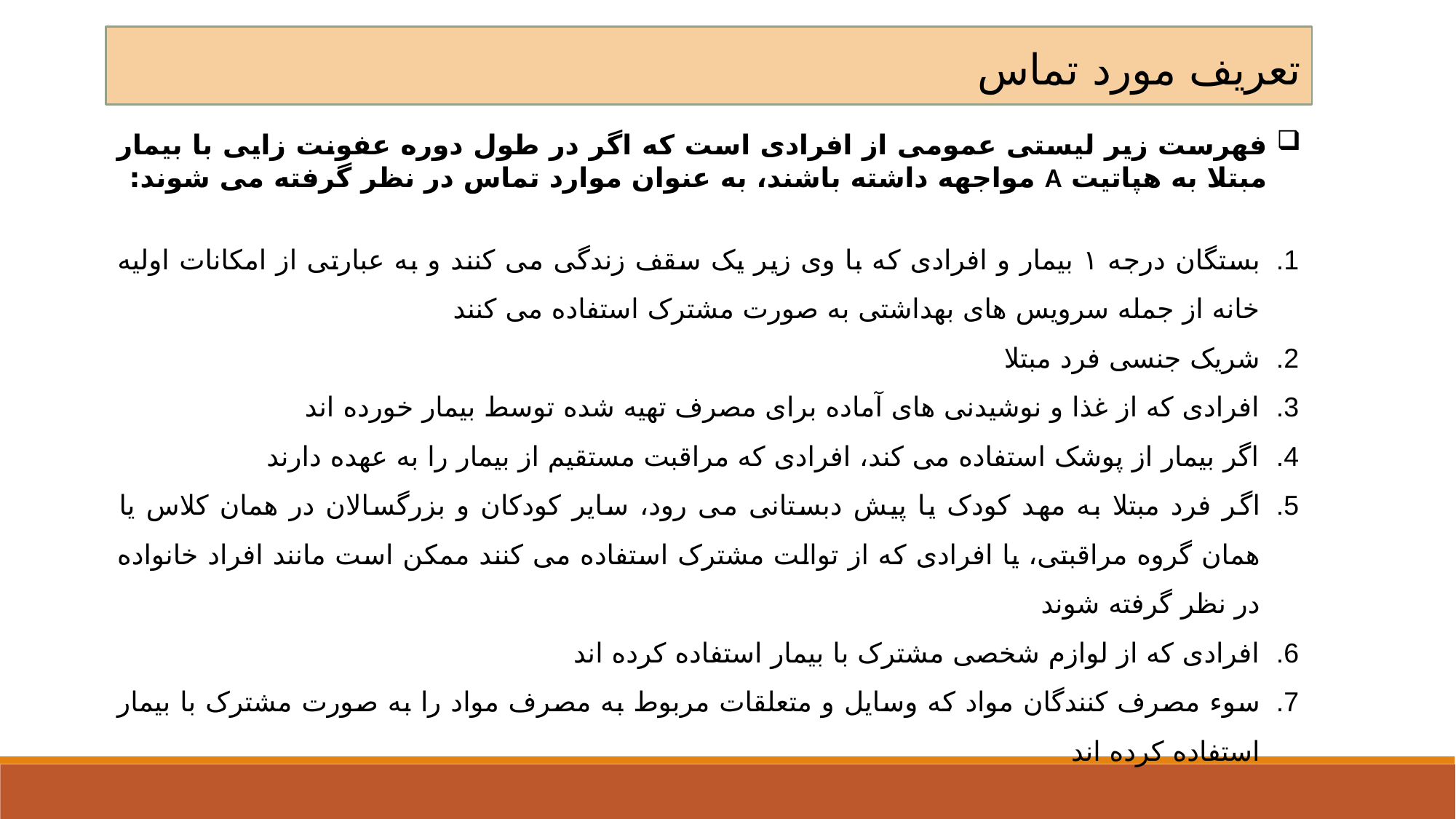

تعریف مورد تماس
فهرست زیر لیستی عمومی از افرادی است که اگر در طول دوره عفونت زایی با بیمار مبتلا به هپاتیت A مواجهه داشته باشند، به عنوان موارد تماس در نظر گرفته می شوند:

بستگان درجه ۱ بیمار و افرادی که با وی زیر یک سقف زندگی می کنند و به عبارتی از امکانات اولیه خانه از جمله سرویس های بهداشتی به صورت مشترک استفاده می کنند
شریک جنسی فرد مبتلا
افرادی که از غذا و نوشیدنی های آماده برای مصرف تهیه شده توسط بیمار خورده اند
اگر بیمار از پوشک استفاده می کند، افرادی که مراقبت مستقیم از بیمار را به عهده دارند
اگر فرد مبتلا به مهد کودک یا پیش دبستانی می رود، سایر کودکان و بزرگسالان در همان کلاس یا همان گروه مراقبتی، یا افرادی که از توالت مشترک استفاده می کنند ممکن است مانند افراد خانواده در نظر گرفته شوند
افرادی که از لوازم شخصی مشترک با بیمار استفاده کرده اند
سوء مصرف کنندگان مواد که وسایل و متعلقات مربوط به مصرف مواد را به صورت مشترک با بیمار استفاده کرده اند